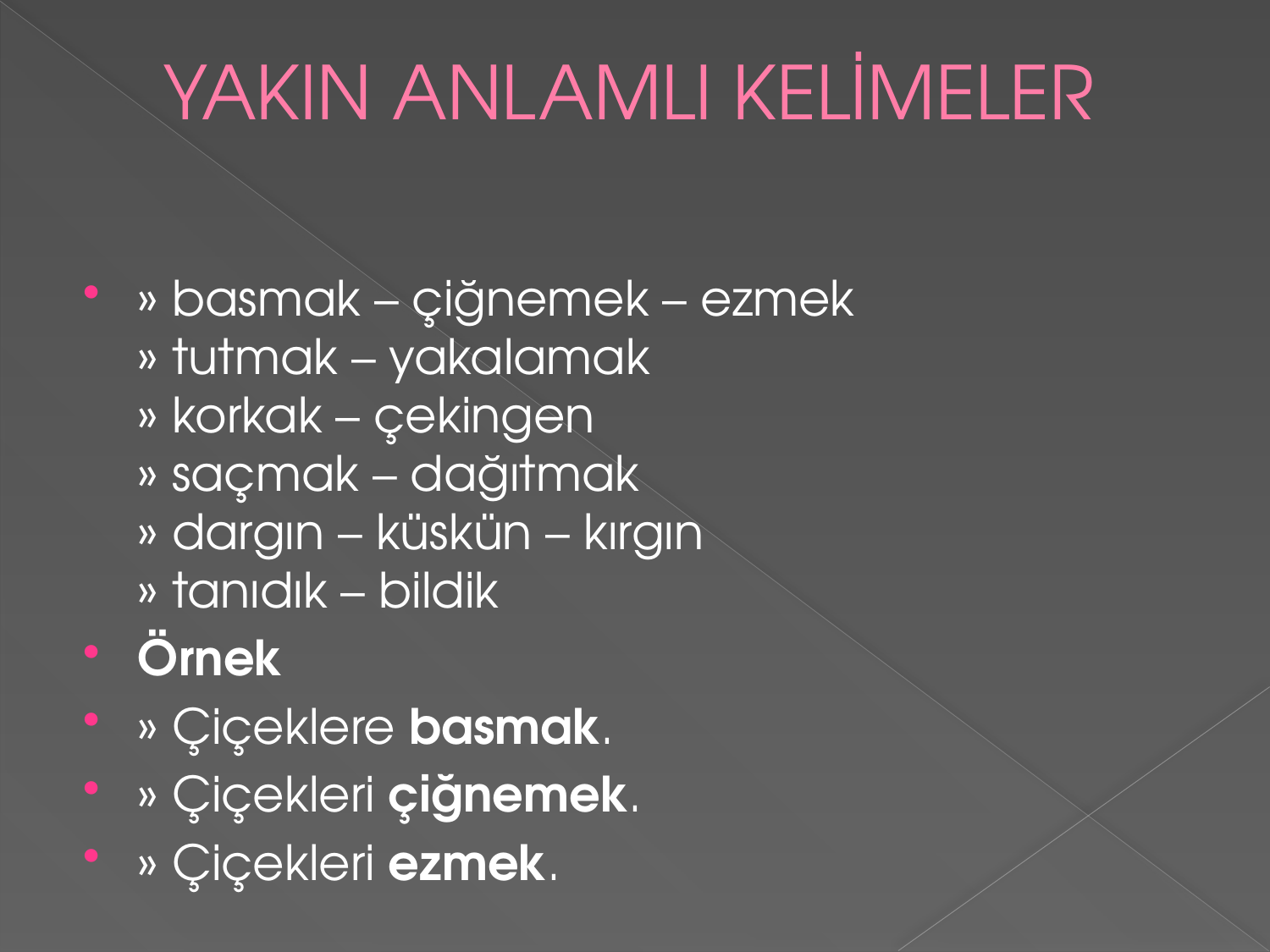

# YAKIN ANLAMLI KELİMELER
» basmak – çiğnemek – ezmek
» tutmak – yakalamak
» korkak – çekingen
» saçmak – dağıtmak
» dargın – küskün – kırgın
» tanıdık – bildik
Örnek
» Çiçeklere basmak.
» Çiçekleri çiğnemek.
» Çiçekleri ezmek.